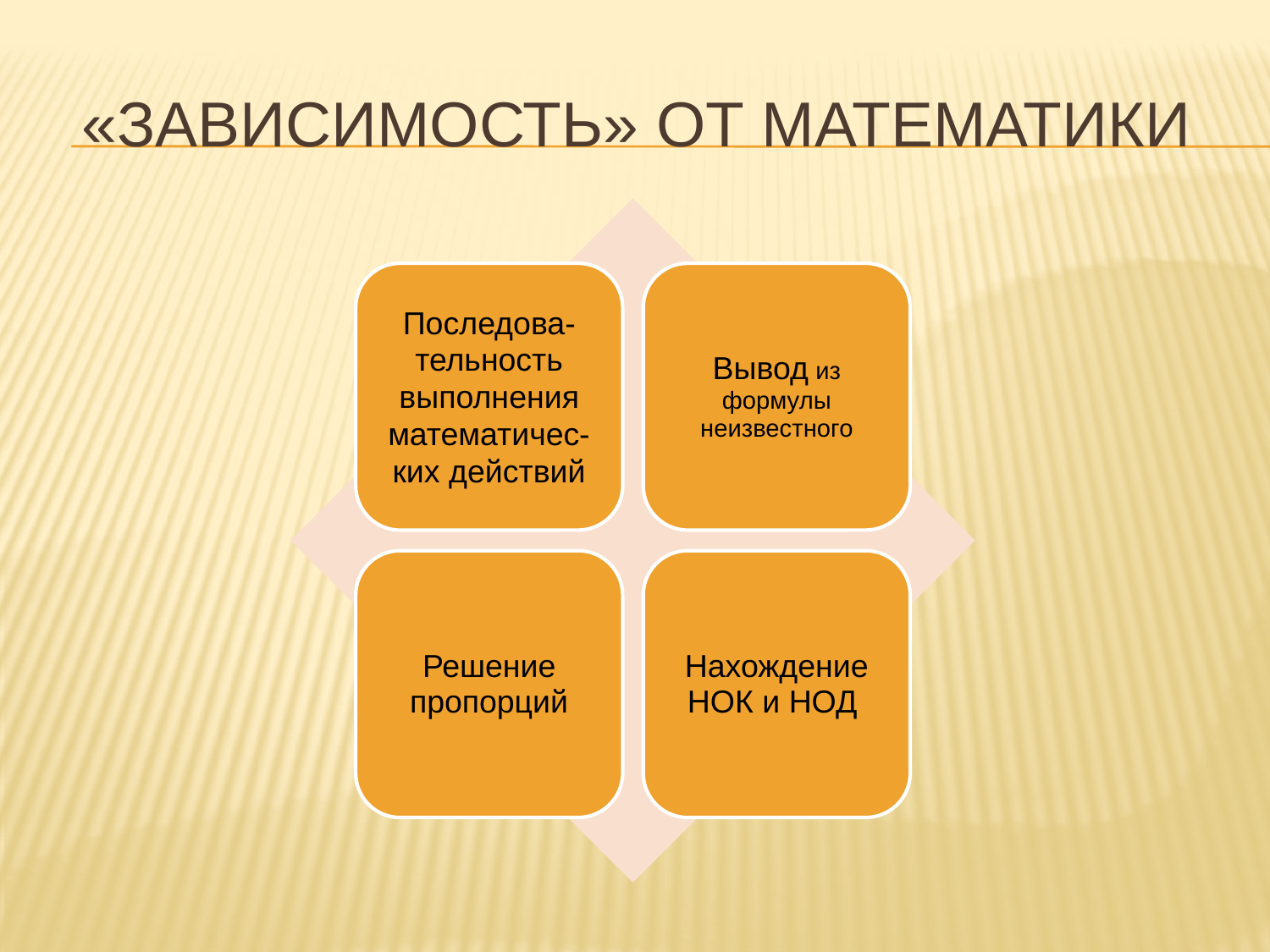

# «ЗАВИСИМОСТЬ» ОТ МАТЕМАТИКИ
Последова-
тельность выполнения математичес-
ких действий
Вывод из формулы неизвестного
Решение пропорций
Нахождение НОК и НОД